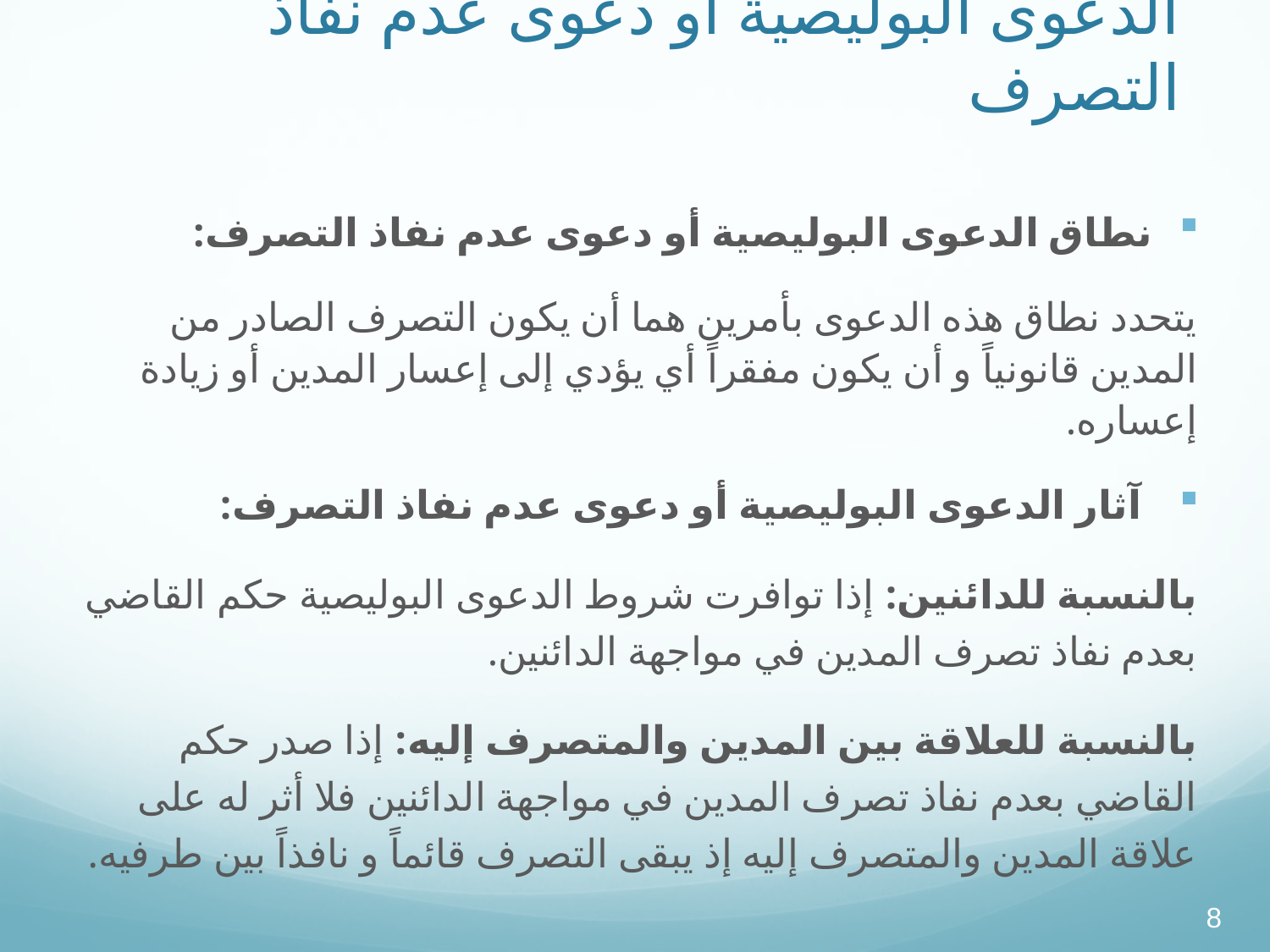

# الدعوى البوليصية أو دعوى عدم نفاذ التصرف
نطاق الدعوى البوليصية أو دعوى عدم نفاذ التصرف:
يتحدد نطاق هذه الدعوى بأمرين هما أن يكون التصرف الصادر من المدين قانونياً و أن يكون مفقراً أي يؤدي إلى إعسار المدين أو زيادة إعساره.
 آثار الدعوى البوليصية أو دعوى عدم نفاذ التصرف:
بالنسبة للدائنين: إذا توافرت شروط الدعوى البوليصية حكم القاضي بعدم نفاذ تصرف المدين في مواجهة الدائنين.
بالنسبة للعلاقة بين المدين والمتصرف إليه: إذا صدر حكم القاضي بعدم نفاذ تصرف المدين في مواجهة الدائنين فلا أثر له على علاقة المدين والمتصرف إليه إذ يبقى التصرف قائماً و نافذاً بين طرفيه.

8